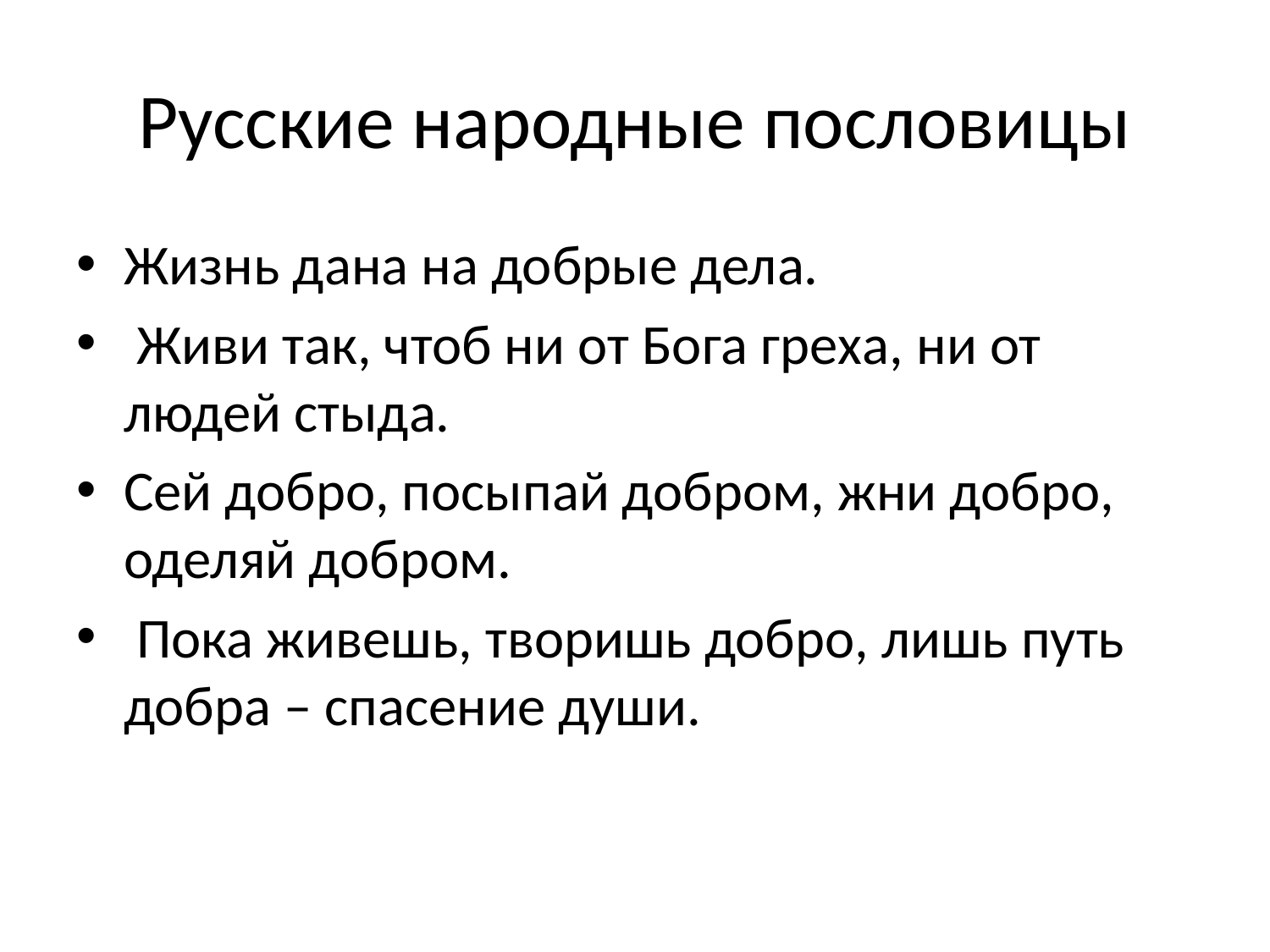

# Русские народные пословицы
Жизнь дана на добрые дела.
 Живи так, чтоб ни от Бога греха, ни от людей стыда.
Сей добро, посыпай добром, жни добро, оделяй добром.
 Пока живешь, творишь добро, лишь путь добра – спасение души.